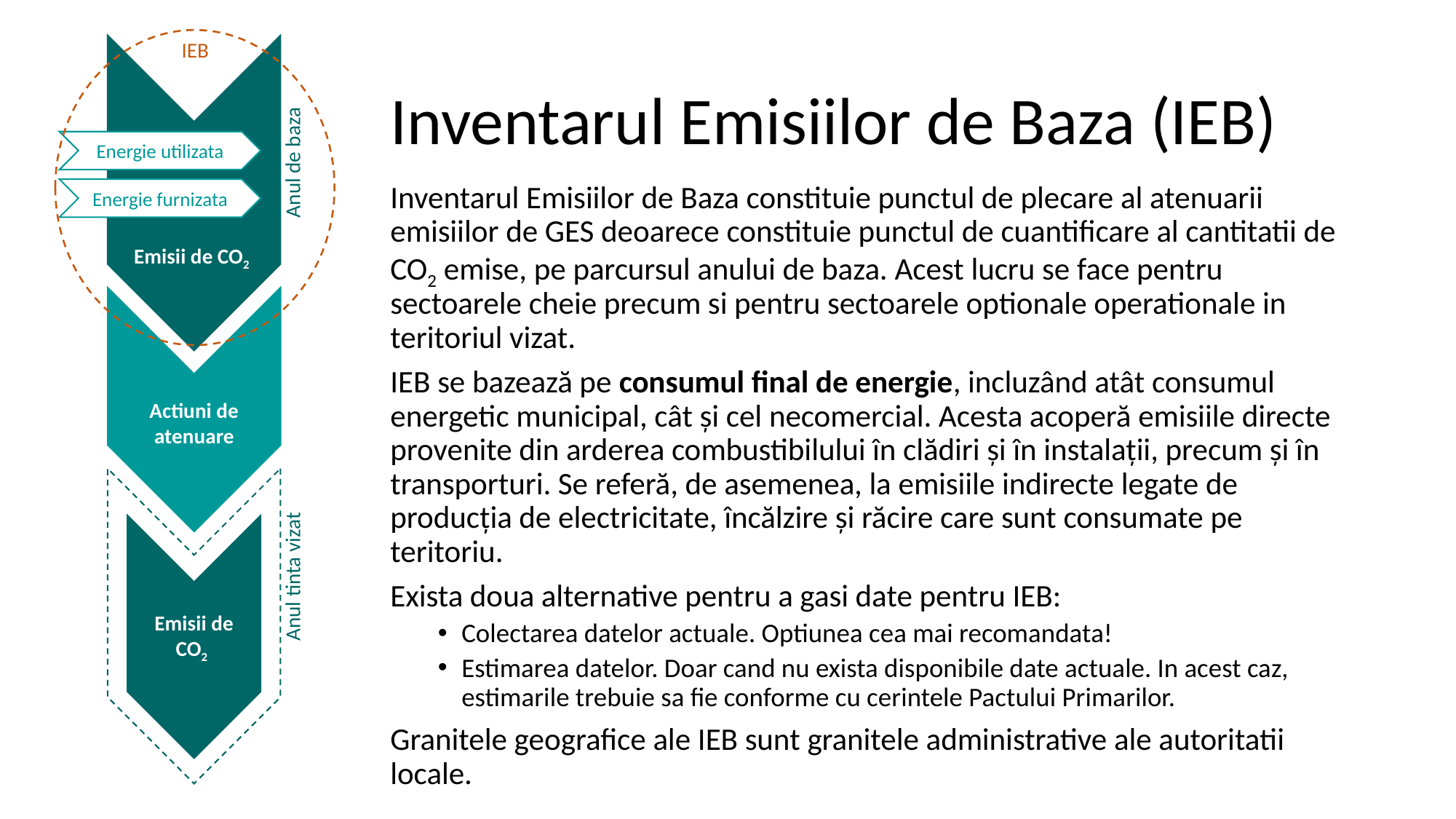

IEB
# Inventarul Emisiilor de Baza (IEB)
Emisii de CO2
Energie utilizata
Anul de baza
Inventarul Emisiilor de Baza constituie punctul de plecare al atenuarii emisiilor de GES deoarece constituie punctul de cuantificare al cantitatii de CO2 emise, pe parcursul anului de baza. Acest lucru se face pentru sectoarele cheie precum si pentru sectoarele optionale operationale in teritoriul vizat.
IEB se bazează pe consumul final de energie, incluzând atât consumul energetic municipal, cât și cel necomercial. Acesta acoperă emisiile directe provenite din arderea combustibilului în clădiri și în instalații, precum și în transporturi. Se referă, de asemenea, la emisiile indirecte legate de producția de electricitate, încălzire și răcire care sunt consumate pe teritoriu.
Exista doua alternative pentru a gasi date pentru IEB:
Colectarea datelor actuale. Optiunea cea mai recomandata!
Estimarea datelor. Doar cand nu exista disponibile date actuale. In acest caz, estimarile trebuie sa fie conforme cu cerintele Pactului Primarilor.
Granitele geografice ale IEB sunt granitele administrative ale autoritatii locale.
Energie furnizata
Emisii de CO2

Actiuni de atenuare

Anul tinta vizat
Emisii de CO2